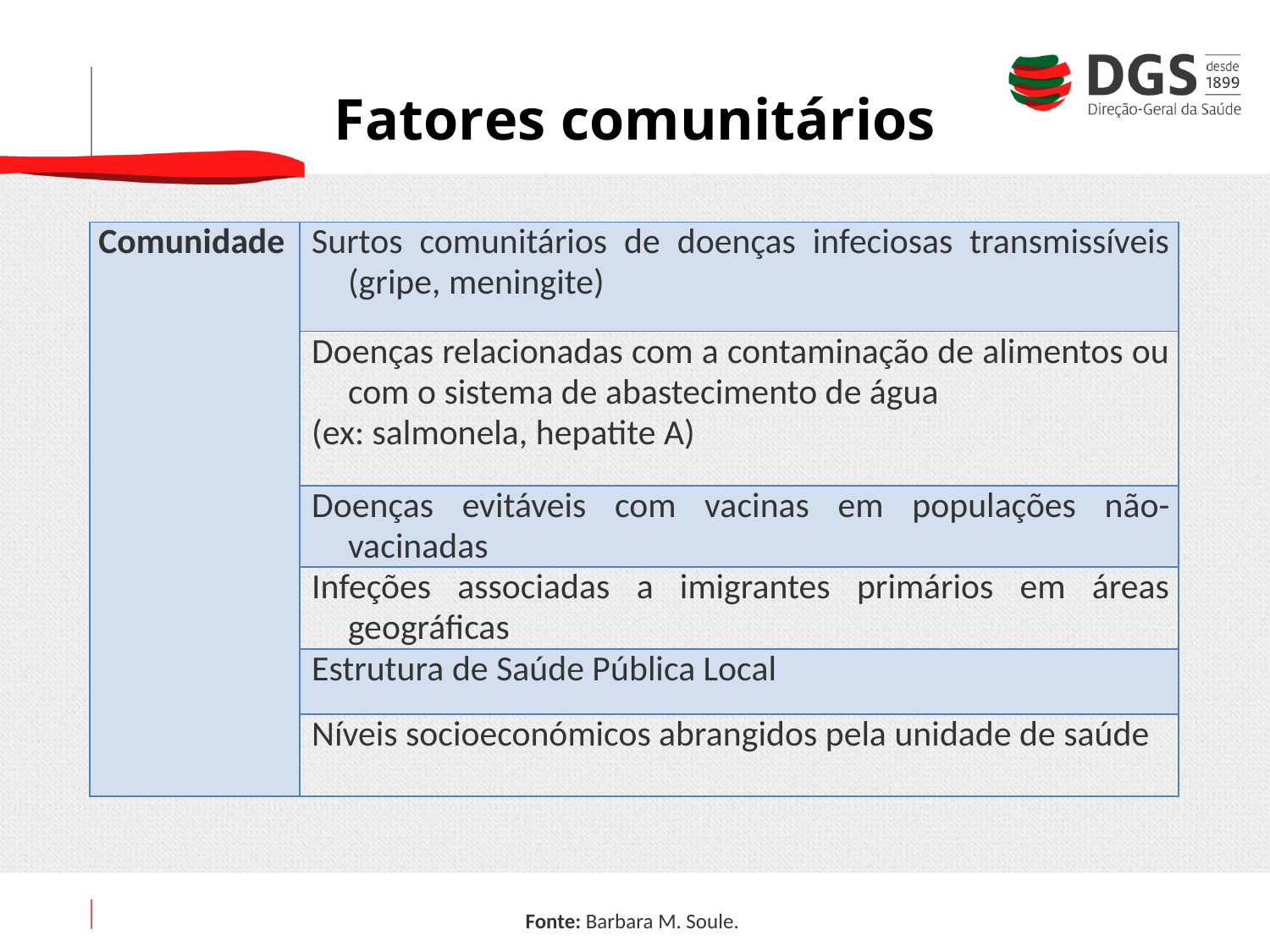

# Fatores comunitários
| Comunidade | Surtos comunitários de doenças infeciosas transmissíveis (gripe, meningite) |
| --- | --- |
|  | Doenças relacionadas com a contaminação de alimentos ou com o sistema de abastecimento de água (ex: salmonela, hepatite A) |
|  | Doenças evitáveis com vacinas em populações não-vacinadas |
|  | Infeções associadas a imigrantes primários em áreas geográficas |
|  | Estrutura de Saúde Pública Local |
|  | Níveis socioeconómicos abrangidos pela unidade de saúde |
Fonte: Barbara M. Soule.